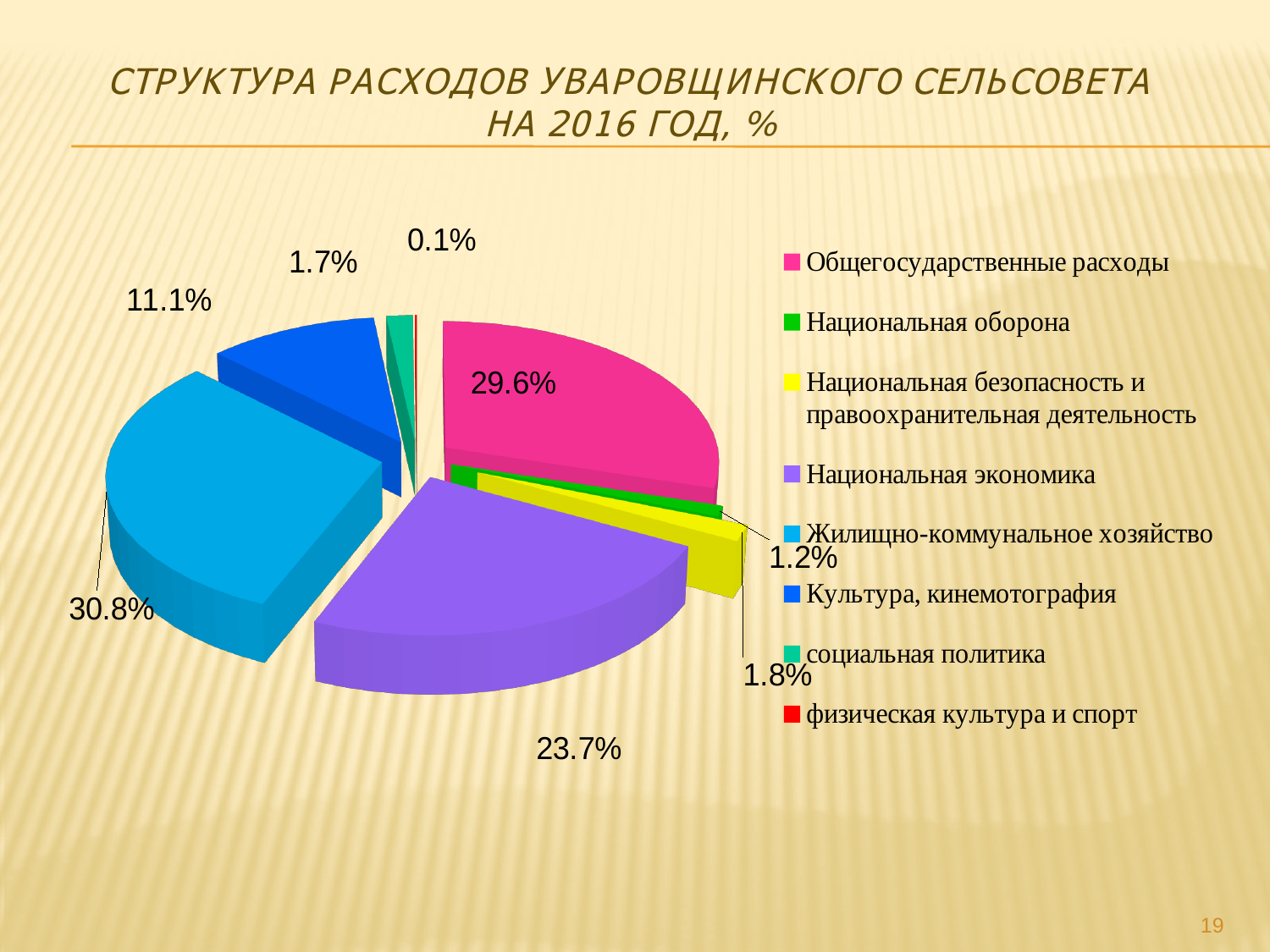

# Структура расходов уваровщинского сельсовета на 2016 год, %

[unsupported chart]

19